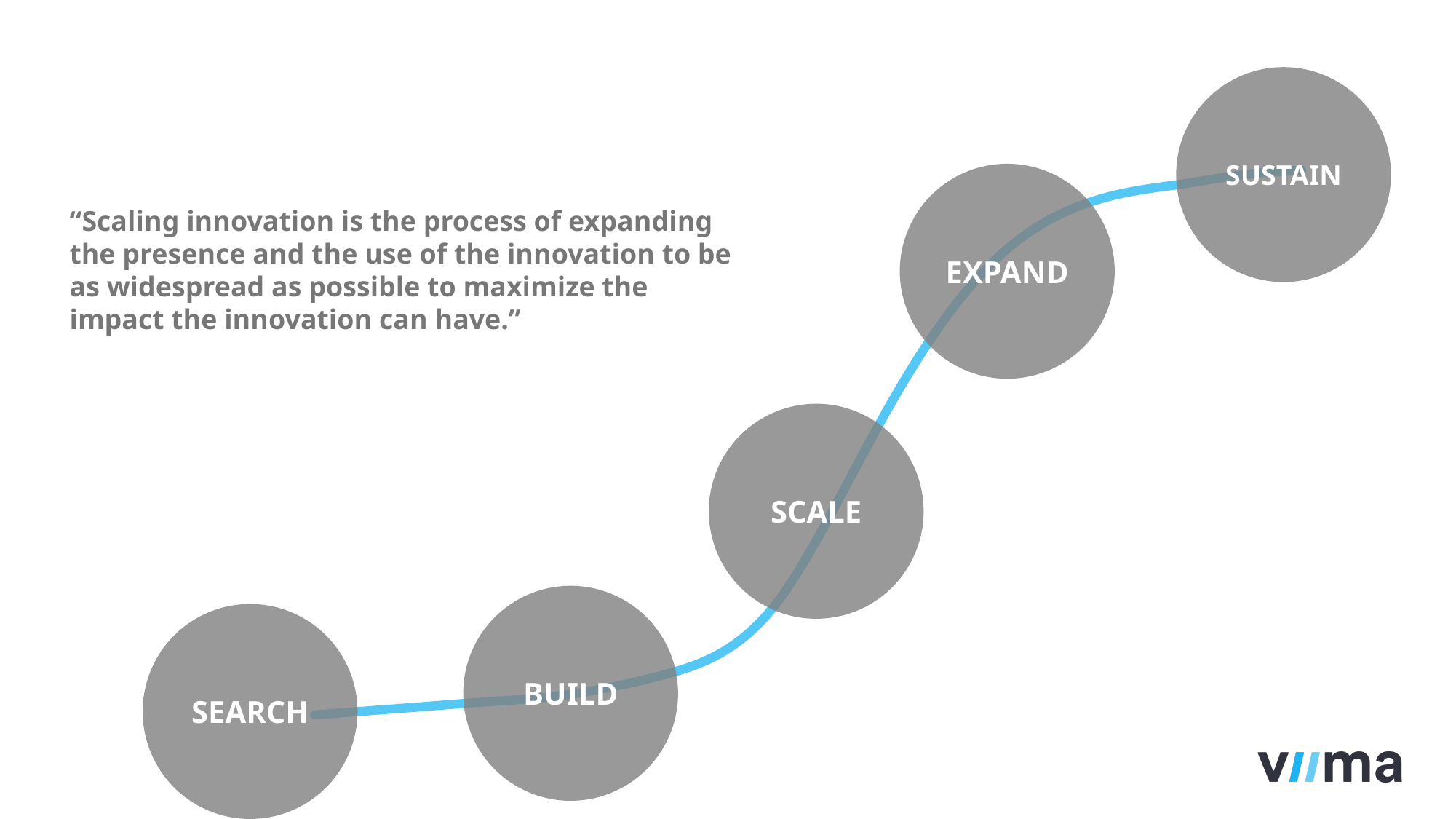

### Chart

| Category | Disruptive innovations |
|---|---|
|  | 0.0 |
|  | 0.5 |
|  | 1.0 |
|  | 1.5 |
|  | 2.0 |
|  | 3.0 |
|  | 4.5 |
|  | 7.0 |
|  | 13.0 |
|  | 24.0 |
|  | 36.0 |
|  | 46.0 |
|  | 53.0 |
|  | 57.0 |
|  | 59.0 |
|  | 60.0 |
|  | 61.0 |
|  | 61.5 |
SUSTAIN
EXPAND
SCALE
BUILD
SEARCH
“Scaling innovation is the process of expanding the presence and the use of the innovation to be as widespread as possible to maximize the impact the innovation can have.”